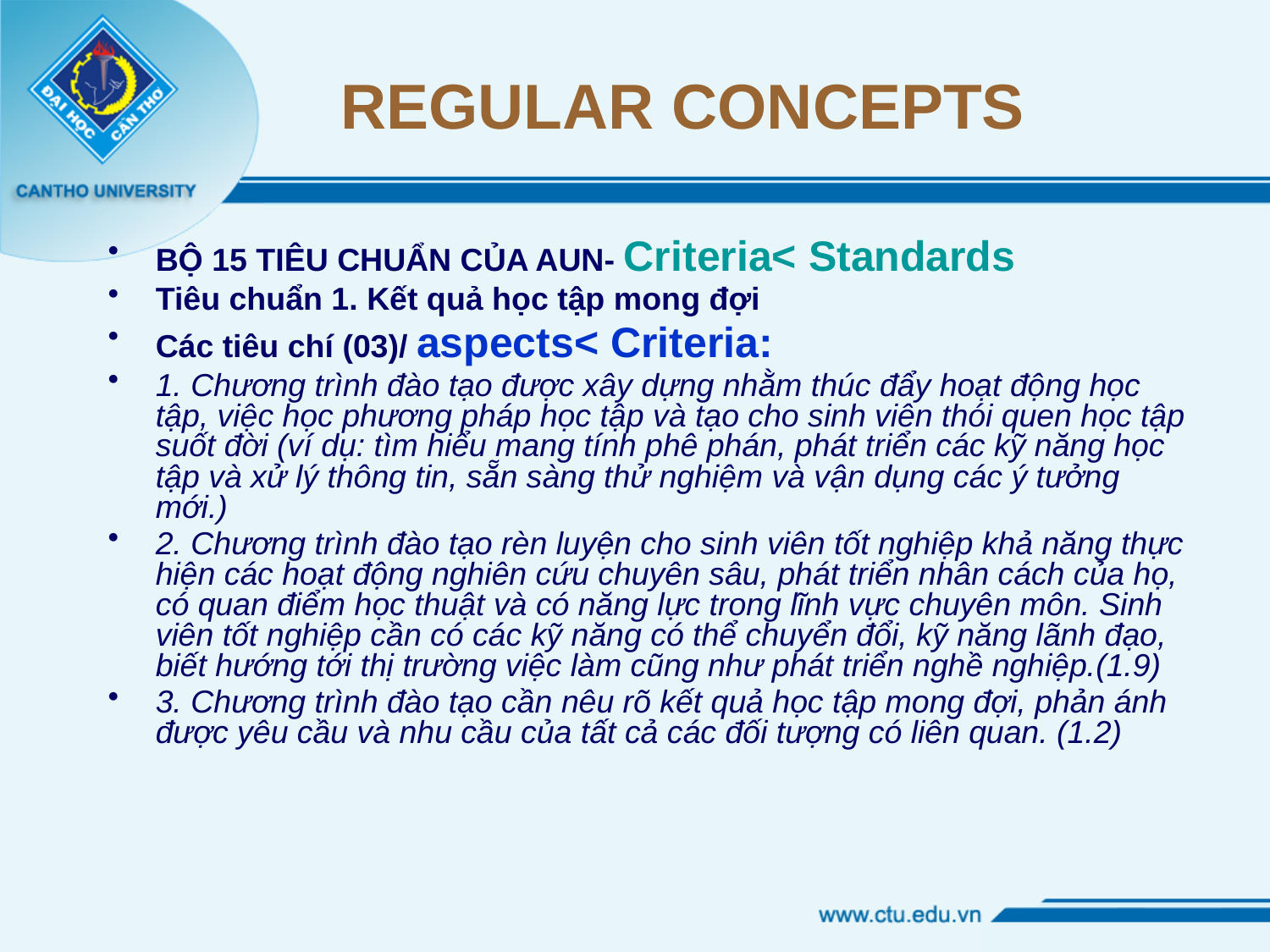

# REGULAR CONCEPTS
BỘ 15 TIÊU CHUẨN CỦA AUN- Criteria< Standards
Tiêu chuẩn 1. Kết quả học tập mong đợi
Các tiêu chí (03)/ aspects< Criteria:
1. Chương trình đào tạo được xây dựng nhằm thúc đẩy hoạt động học tập, việc học phương pháp học tập và tạo cho sinh viên thói quen học tập suốt đời (ví dụ: tìm hiểu mang tính phê phán, phát triển các kỹ năng học tập và xử lý thông tin, sẵn sàng thử nghiệm và vận dụng các ý tưởng mới.)
2. Chương trình đào tạo rèn luyện cho sinh viên tốt nghiệp khả năng thực hiện các hoạt động nghiên cứu chuyên sâu, phát triển nhân cách của họ, có quan điểm học thuật và có năng lực trong lĩnh vực chuyên môn. Sinh viên tốt nghiệp cần có các kỹ năng có thể chuyển đổi, kỹ năng lãnh đạo, biết hướng tới thị trường việc làm cũng như phát triển nghề nghiệp.(1.9)
3. Chương trình đào tạo cần nêu rõ kết quả học tập mong đợi, phản ánh được yêu cầu và nhu cầu của tất cả các đối tượng có liên quan. (1.2)